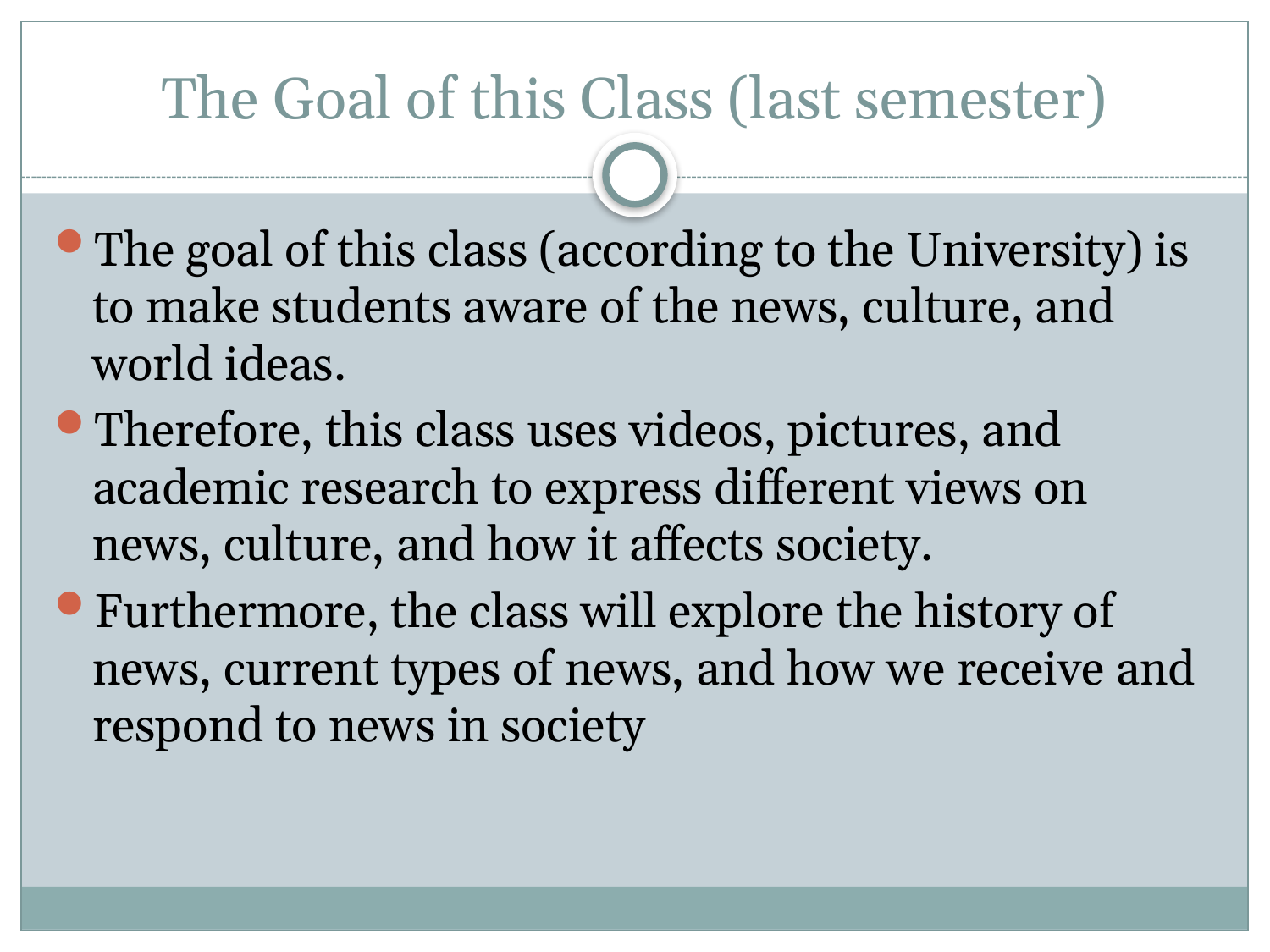

# The Goal of this Class (last semester)
The goal of this class (according to the University) is to make students aware of the news, culture, and world ideas.
Therefore, this class uses videos, pictures, and academic research to express different views on news, culture, and how it affects society.
Furthermore, the class will explore the history of news, current types of news, and how we receive and respond to news in society